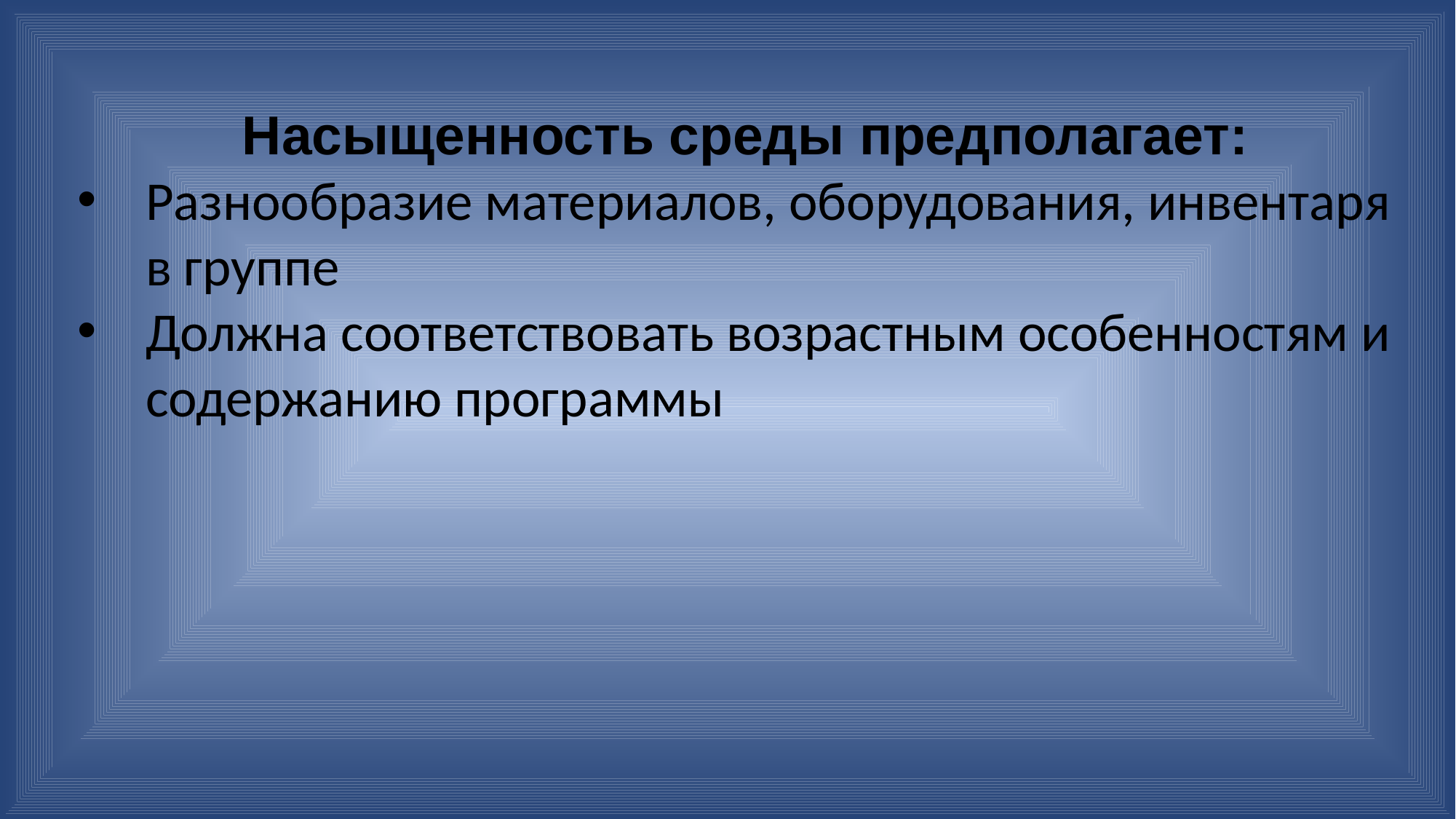

Насыщенность среды предполагает:
Разнообразие материалов, оборудования, инвентаря в группе
Должна соответствовать возрастным особенностям и содержанию программы